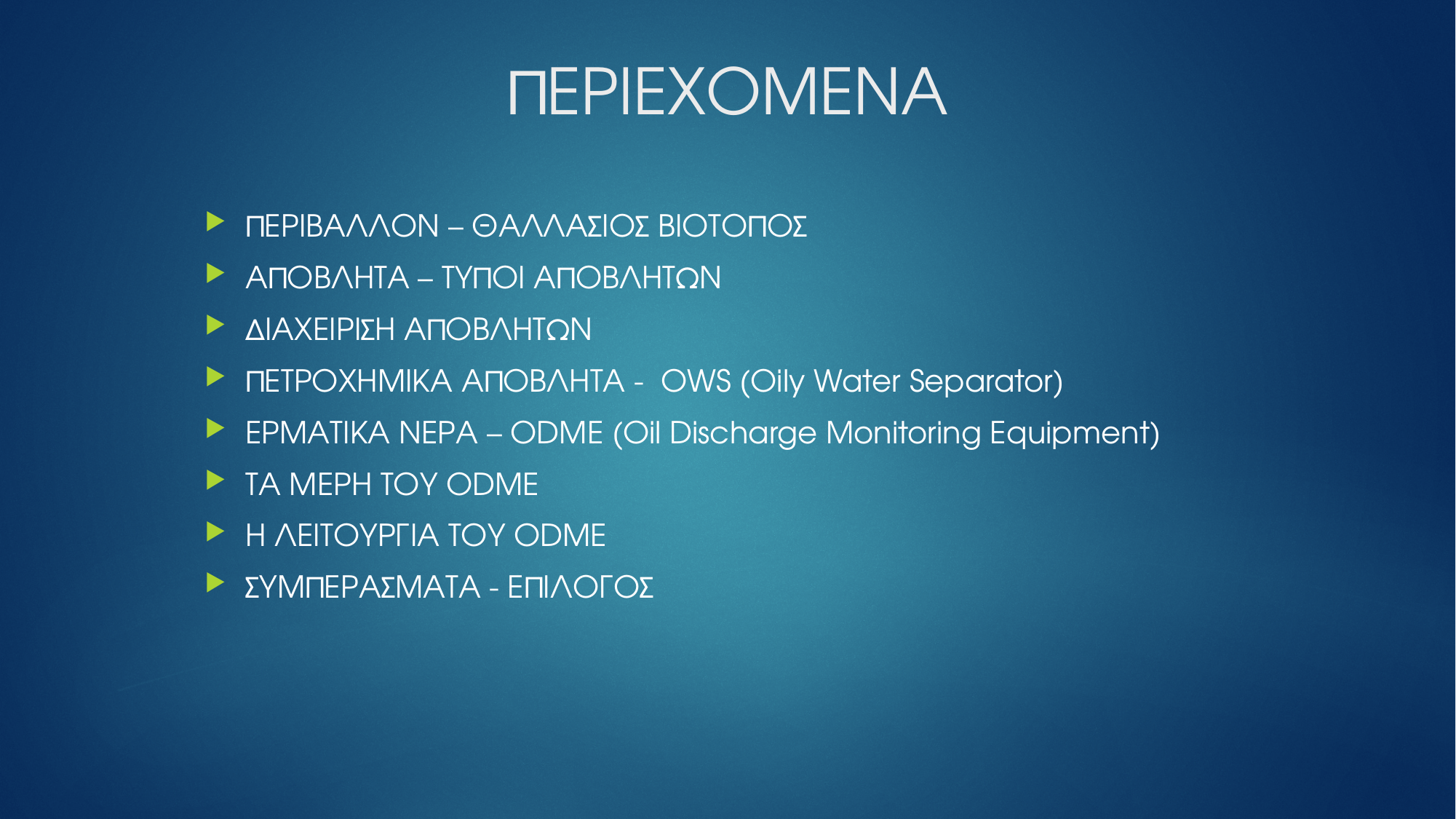

# ΠΕΡΙΕΧΟΜΕΝΑ
ΠΕΡΙΒΑΛΛΟΝ – ΘΑΛΛΑΣΙΟΣ ΒΙΟΤΟΠΟΣ
ΑΠΟΒΛΗΤΑ – ΤΥΠΟΙ ΑΠΟΒΛΗΤΩΝ
ΔΙΑΧΕΙΡΙΣΗ ΑΠΟΒΛΗΤΩΝ
ΠΕΤΡΟΧΗΜΙΚΑ ΑΠΟΒΛΗΤΑ -  OWS (Oily Water Separator)
ΕΡΜΑΤΙΚΑ ΝΕΡΑ – ODME (Oil Discharge Monitoring Equipment)
ΤΑ ΜΕΡΗ ΤΟΥ ODME
Η ΛΕΙΤΟΥΡΓΙΑ ΤΟΥ ODME
ΣΥΜΠΕΡΑΣΜΑΤΑ - ΕΠΙΛΟΓΟΣ